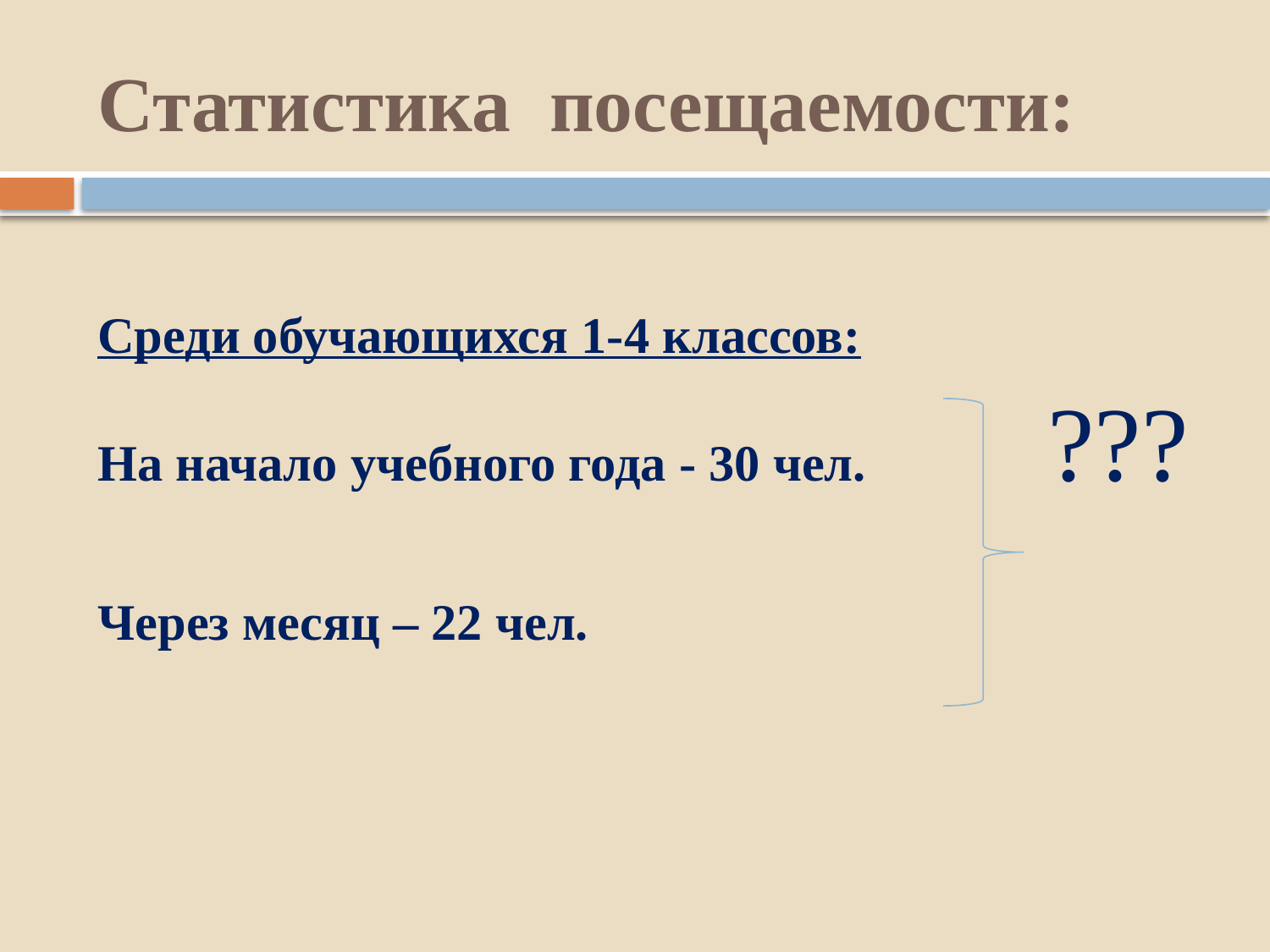

# Статистика  посещаемости:

Среди обучающихся 1-4 классов:
На начало учебного года - 30 чел.              ???

Через месяц – 22 чел.